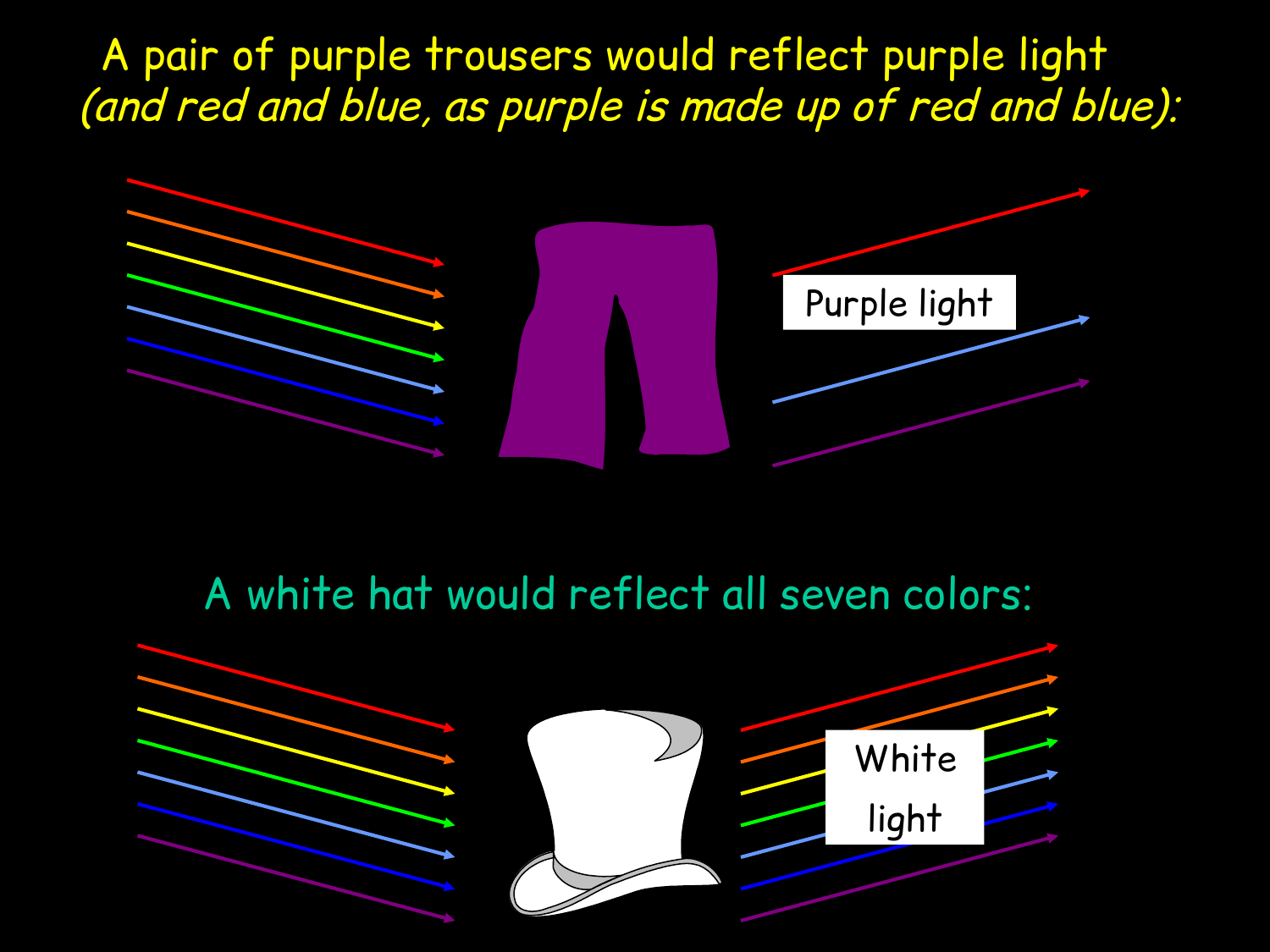

A pair of purple trousers would reflect purple light     (and red and blue, as purple is made up of red and blue):

Purple light

A white hat would reflect all seven colors:

White
light